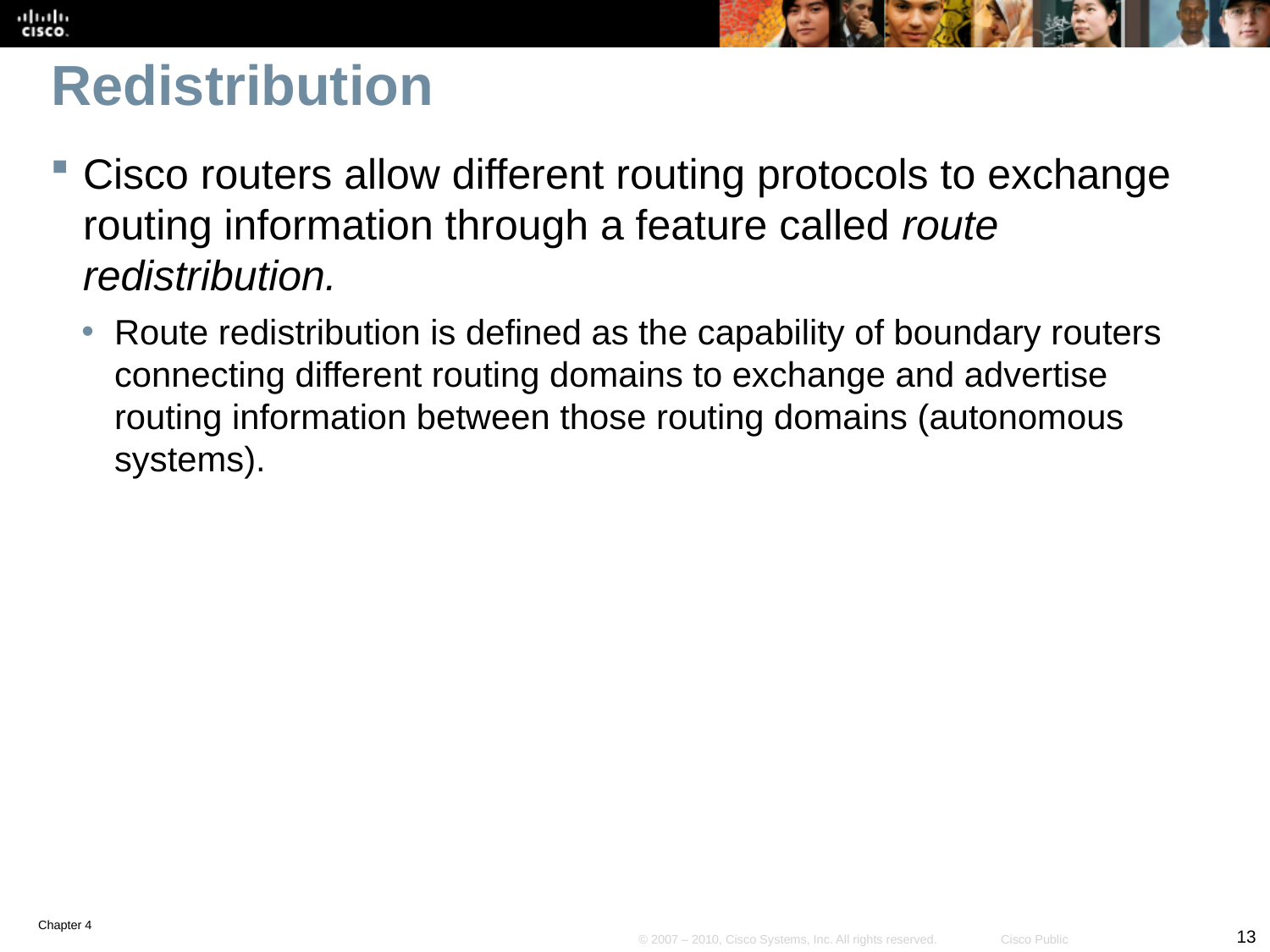

# Redistribution
Cisco routers allow different routing protocols to exchange routing information through a feature called route redistribution.
Route redistribution is defined as the capability of boundary routers connecting different routing domains to exchange and advertise routing information between those routing domains (autonomous systems).